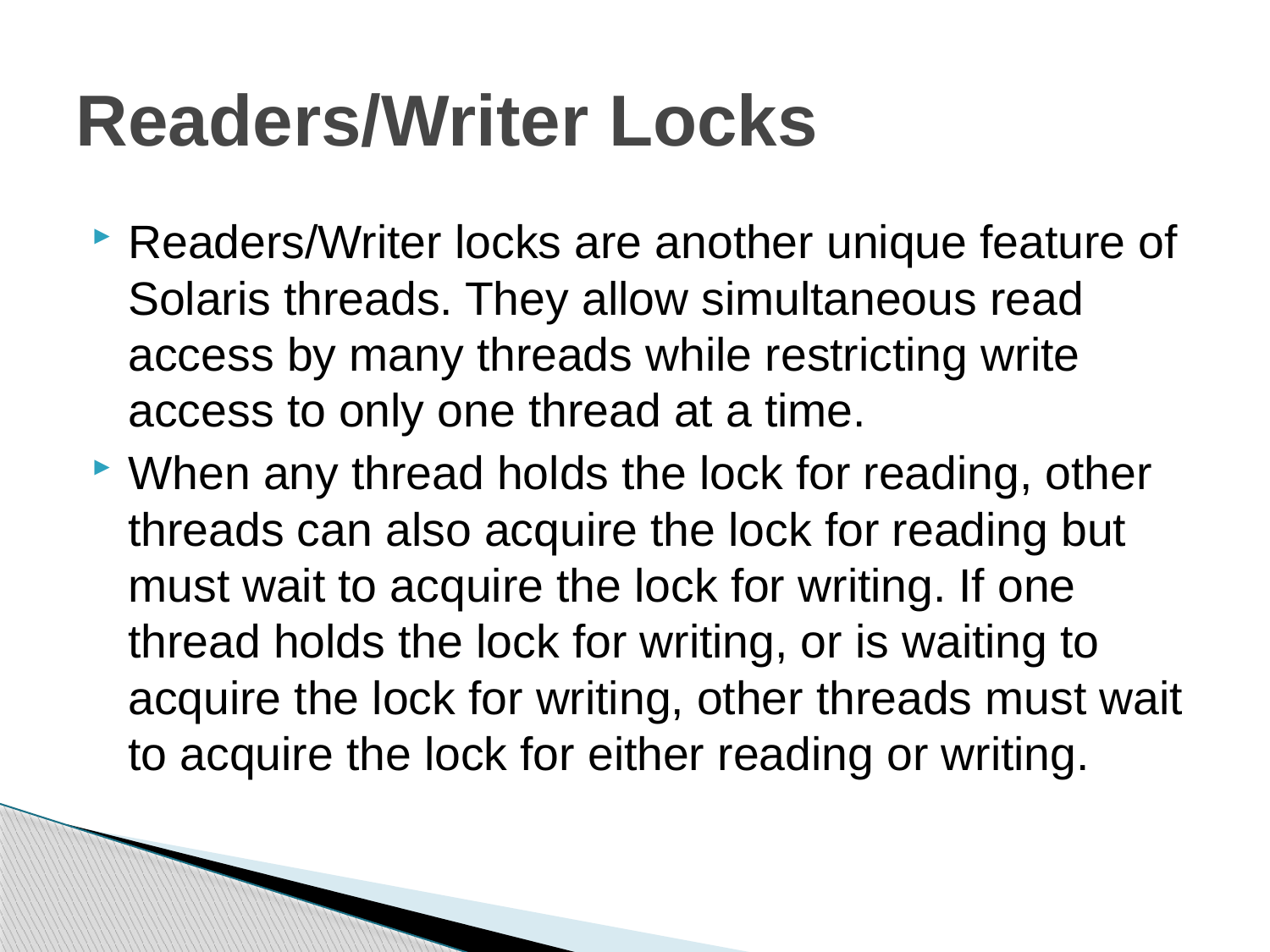

# Readers/Writer Locks
Readers/Writer locks are another unique feature of Solaris threads. They allow simultaneous read access by many threads while restricting write access to only one thread at a time.
When any thread holds the lock for reading, other threads can also acquire the lock for reading but must wait to acquire the lock for writing. If one thread holds the lock for writing, or is waiting to acquire the lock for writing, other threads must wait to acquire the lock for either reading or writing.